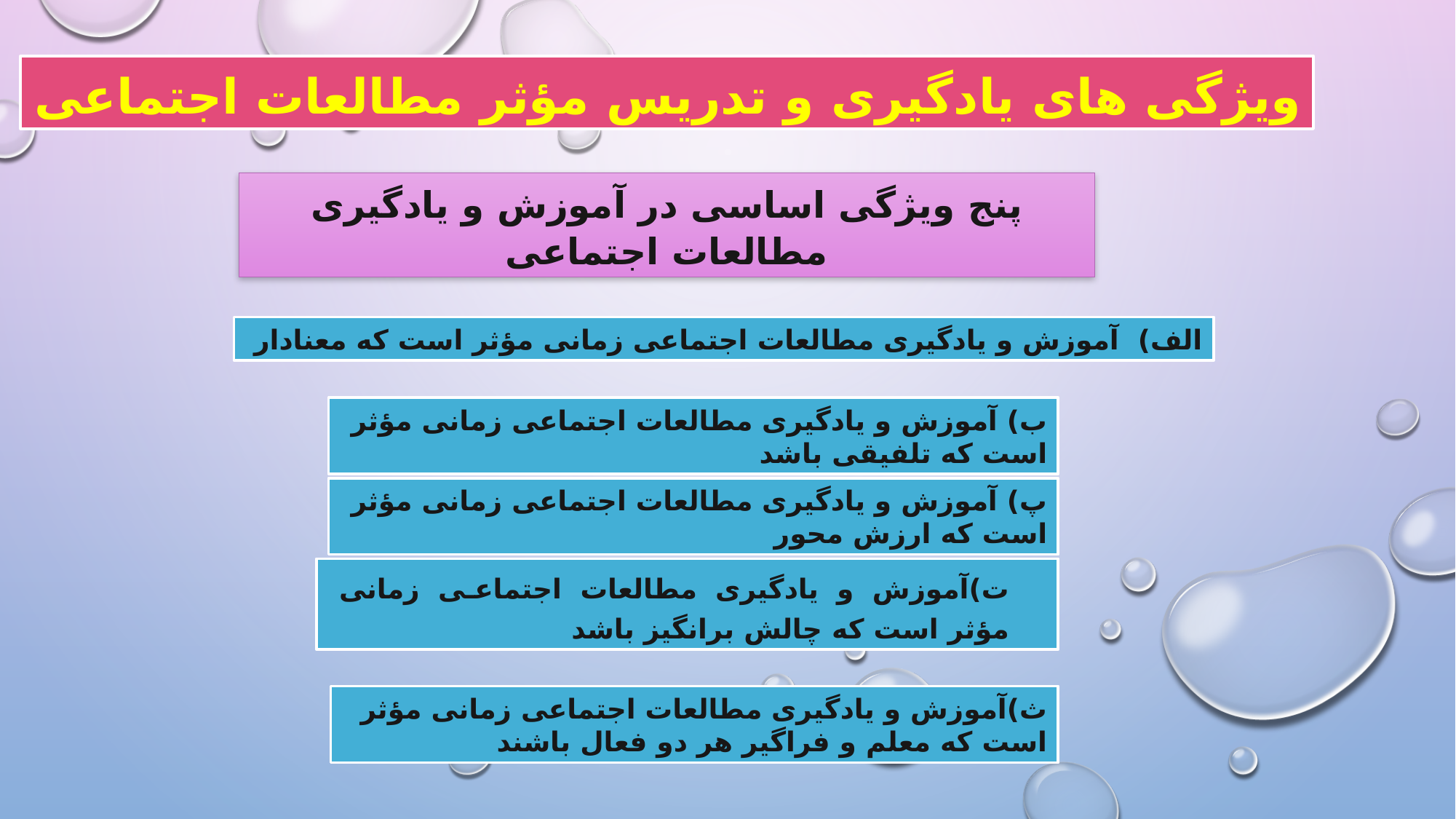

ويژگی های يادگيری و تدريس مؤثر مطالعات اجتماعی
پنج ويژگی اساسی در آموزش و يادگيری مطالعات اجتماعی
الف)  آموزش و يادگيری مطالعات اجتماعی زمانی مؤثر است که معنادار
ب) آموزش و يادگيری مطالعات اجتماعی زمانی مؤثر است که تلفيقی باشد
پ) آموزش و يادگيری مطالعات اجتماعی زمانی مؤثر است که ارزش محور
ت)آموزش و يادگيری مطالعات اجتماعی زمانی مؤثر است که چالش برانگيز باشد
ث)آموزش و يادگيری مطالعات اجتماعی زمانی مؤثر است که معلم و فراگير هر دو فعال باشند